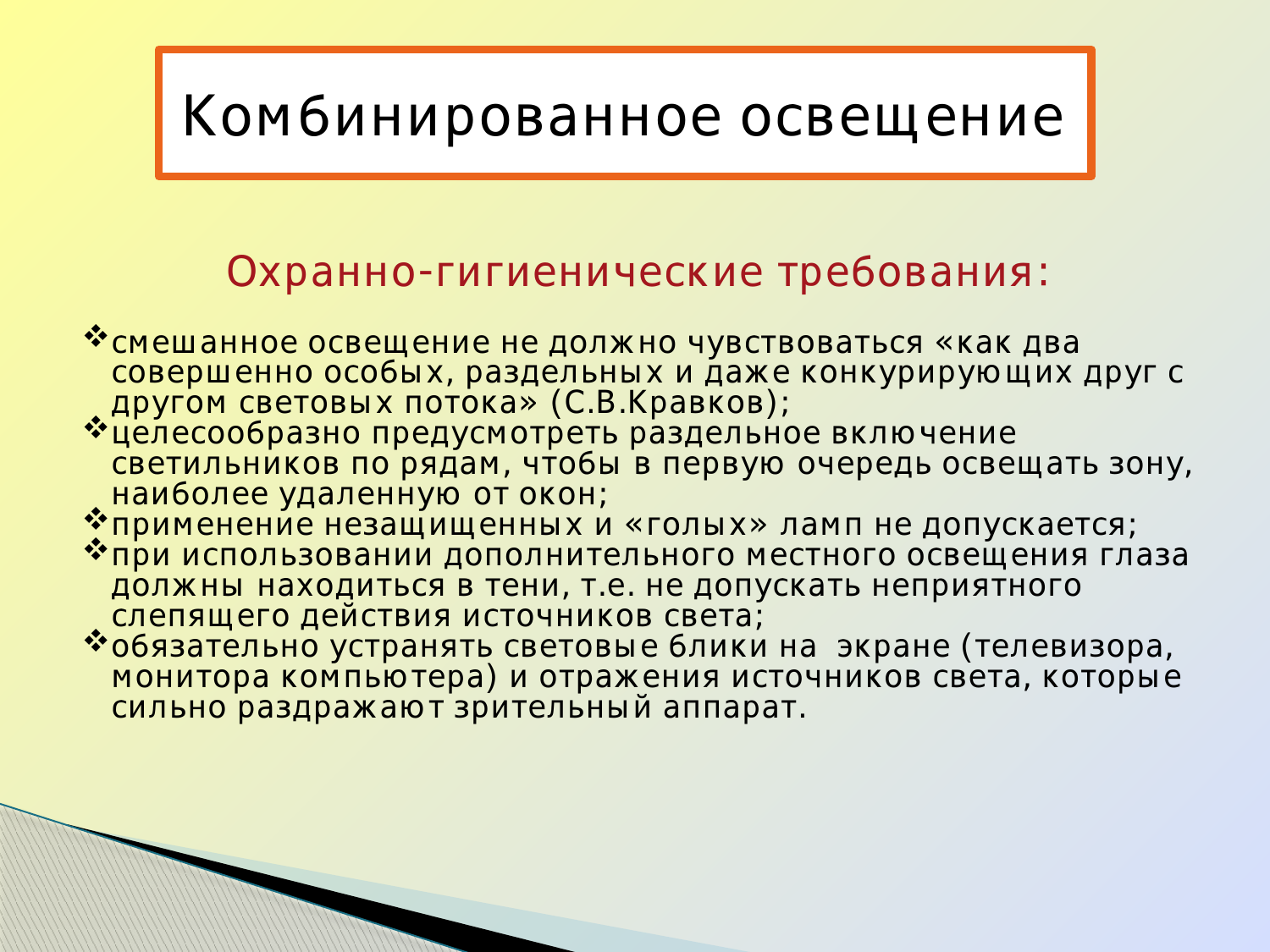

Комбинированное освещение
Охранно-гигиенические требования:

смешанное освещение не должно чувствоваться «как два совершенно особых, раздельных и даже конкурирующих друг с другом световых потока» (С.В.Кравков);
целесообразно предусмотреть раздельное включение светильников по рядам, чтобы в первую очередь освещать зону, наиболее удаленную от окон;
применение незащищенных и «голых» ламп не допускается;
при использовании дополнительного местного освещения глаза должны находиться в тени, т.е. не допускать неприятного слепящего действия источников света;
обязательно устранять световые блики на  экране (телевизора, монитора компьютера) и отражения источников света, которые сильно раздражают зрительный аппарат.